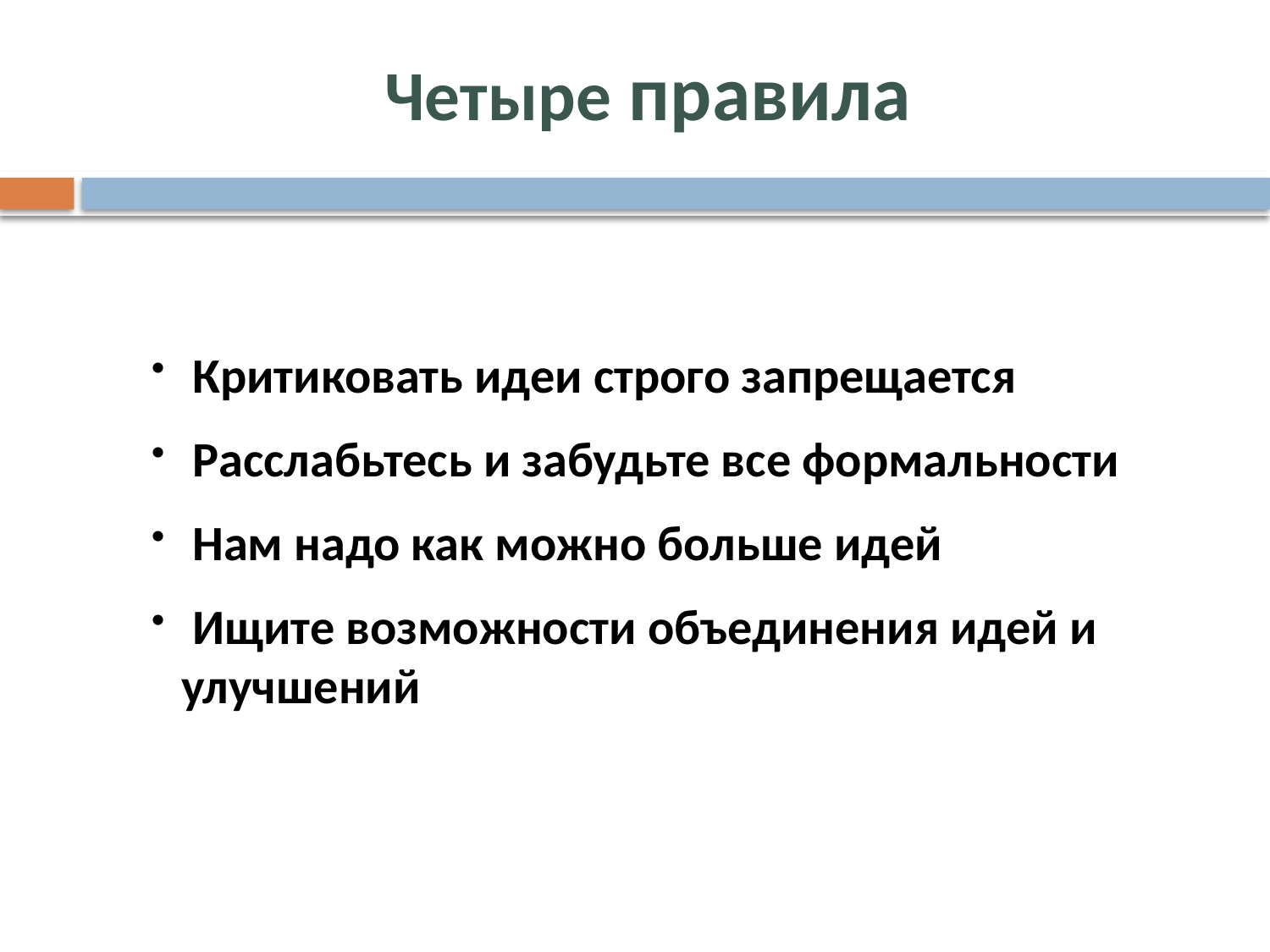

# Четыре правила
 Критиковать идеи строго запрещается
 Расслабьтесь и забудьте все формальности
 Нам надо как можно больше идей
 Ищите возможности объединения идей и улучшений